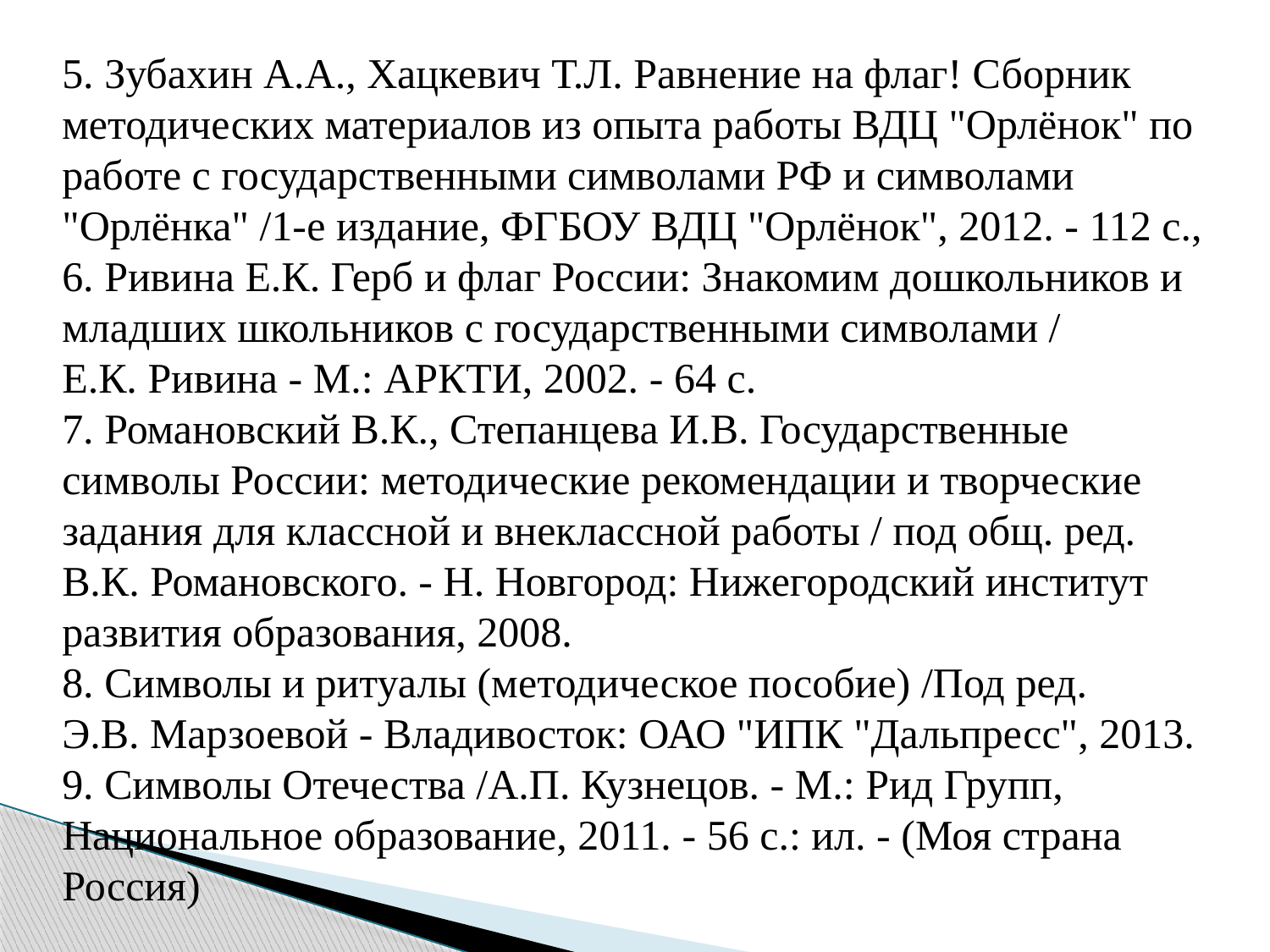

5. Зубахин А.А., Хацкевич Т.Л. Равнение на флаг! Сборник методических материалов из опыта работы ВДЦ "Орлёнок" по работе с государственными символами РФ и символами "Орлёнка" /1-е издание, ФГБОУ ВДЦ "Орлёнок", 2012. - 112 с.,
6. Ривина Е.К. Герб и флаг России: Знакомим дошкольников и младших школьников с государственными символами / Е.К. Ривина - М.: АРКТИ, 2002. - 64 с.
7. Романовский В.К., Степанцева И.В. Государственные символы России: методические рекомендации и творческие задания для классной и внеклассной работы / под общ. ред. В.К. Романовского. - Н. Новгород: Нижегородский институт развития образования, 2008.
8. Символы и ритуалы (методическое пособие) /Под ред. Э.В. Марзоевой - Владивосток: ОАО "ИПК "Дальпресс", 2013.
9. Символы Отечества /А.П. Кузнецов. - М.: Рид Групп, Национальное образование, 2011. - 56 с.: ил. - (Моя страна Россия)